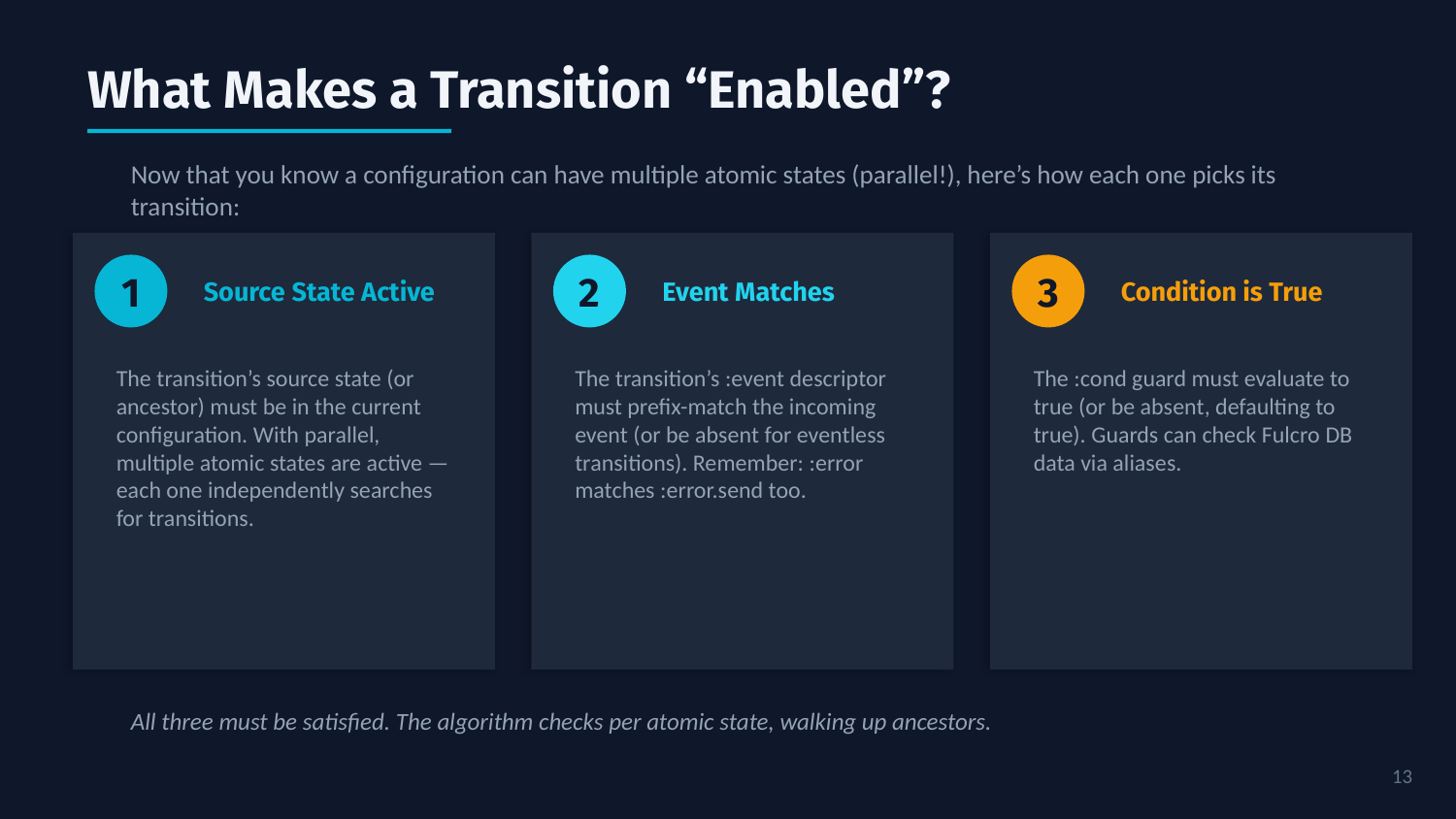

What Makes a Transition “Enabled”?

Now that you know a configuration can have multiple atomic states (parallel!), here’s how each one picks its transition:

1
Source State Active

2
Event Matches

3
Condition is True
The transition’s source state (or ancestor) must be in the current configuration. With parallel, multiple atomic states are active — each one independently searches for transitions.
The transition’s :event descriptor must prefix-match the incoming event (or be absent for eventless transitions). Remember: :error matches :error.send too.
The :cond guard must evaluate to true (or be absent, defaulting to true). Guards can check Fulcro DB data via aliases.
All three must be satisfied. The algorithm checks per atomic state, walking up ancestors.
13